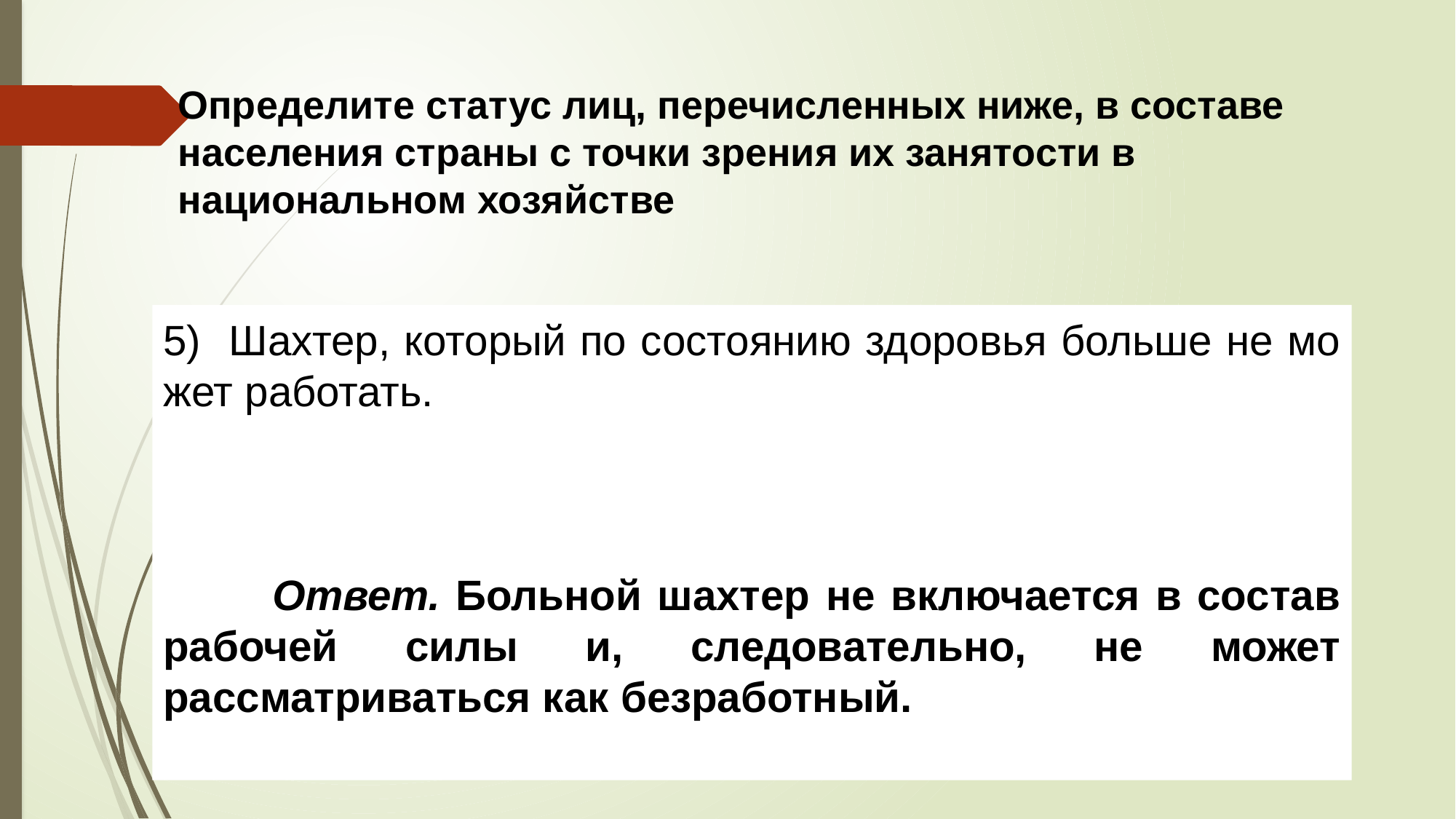

# Определите статус лиц, перечисленных ниже, в составе населения страны с точки зрения их занятости в национальном хозяйстве
5)  Шахтер, который по состоянию здоровья больше не мо­жет работать.

	Ответ. Больной шахтер не включается в состав рабочей силы и, следовательно, не может рассматриваться как безработный.